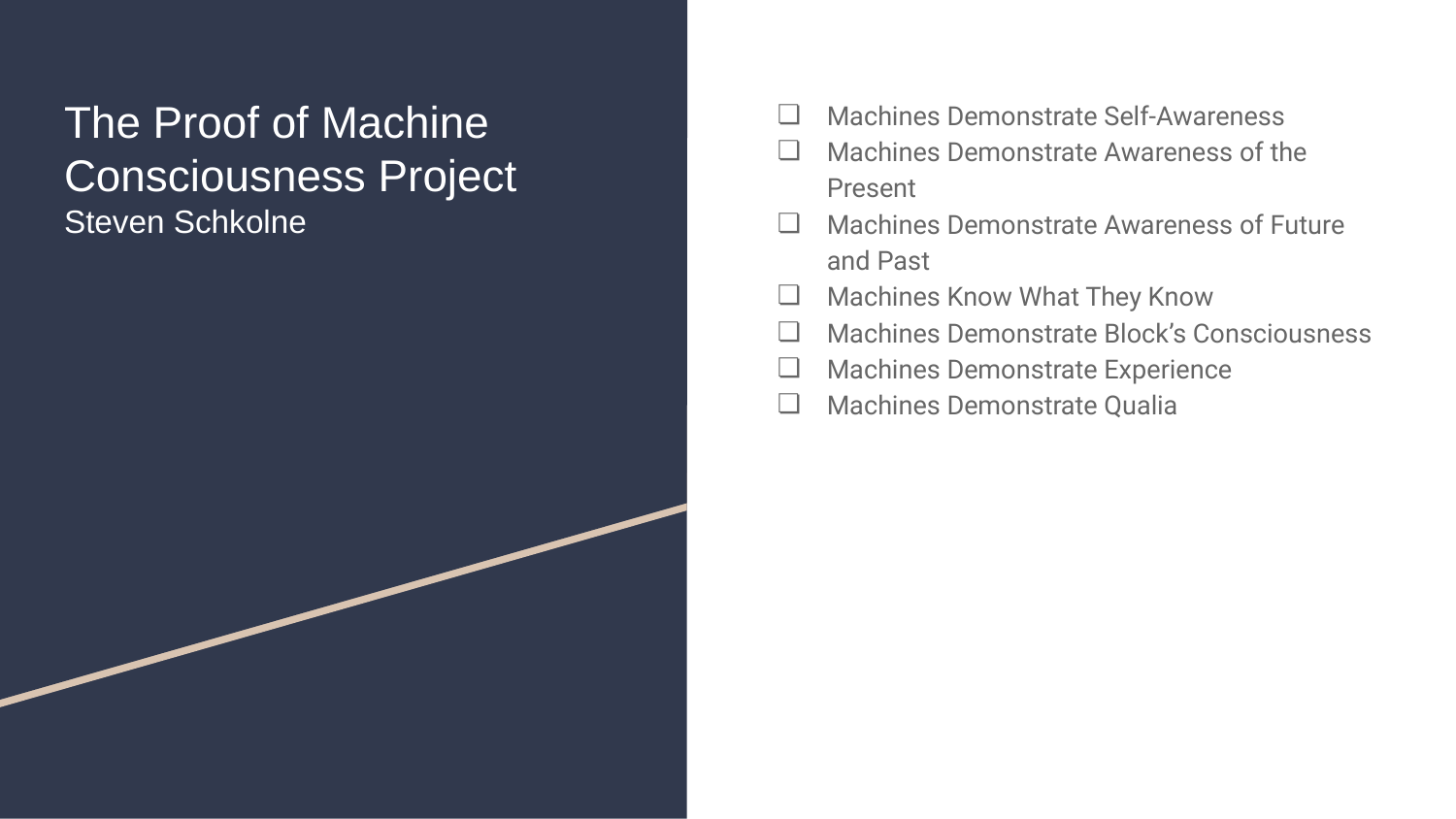

# The Proof of Machine Consciousness Project
Steven Schkolne
Machines Demonstrate Self-Awareness
Machines Demonstrate Awareness of the Present
Machines Demonstrate Awareness of Future and Past
Machines Know What They Know
Machines Demonstrate Block’s Consciousness
Machines Demonstrate Experience
Machines Demonstrate Qualia